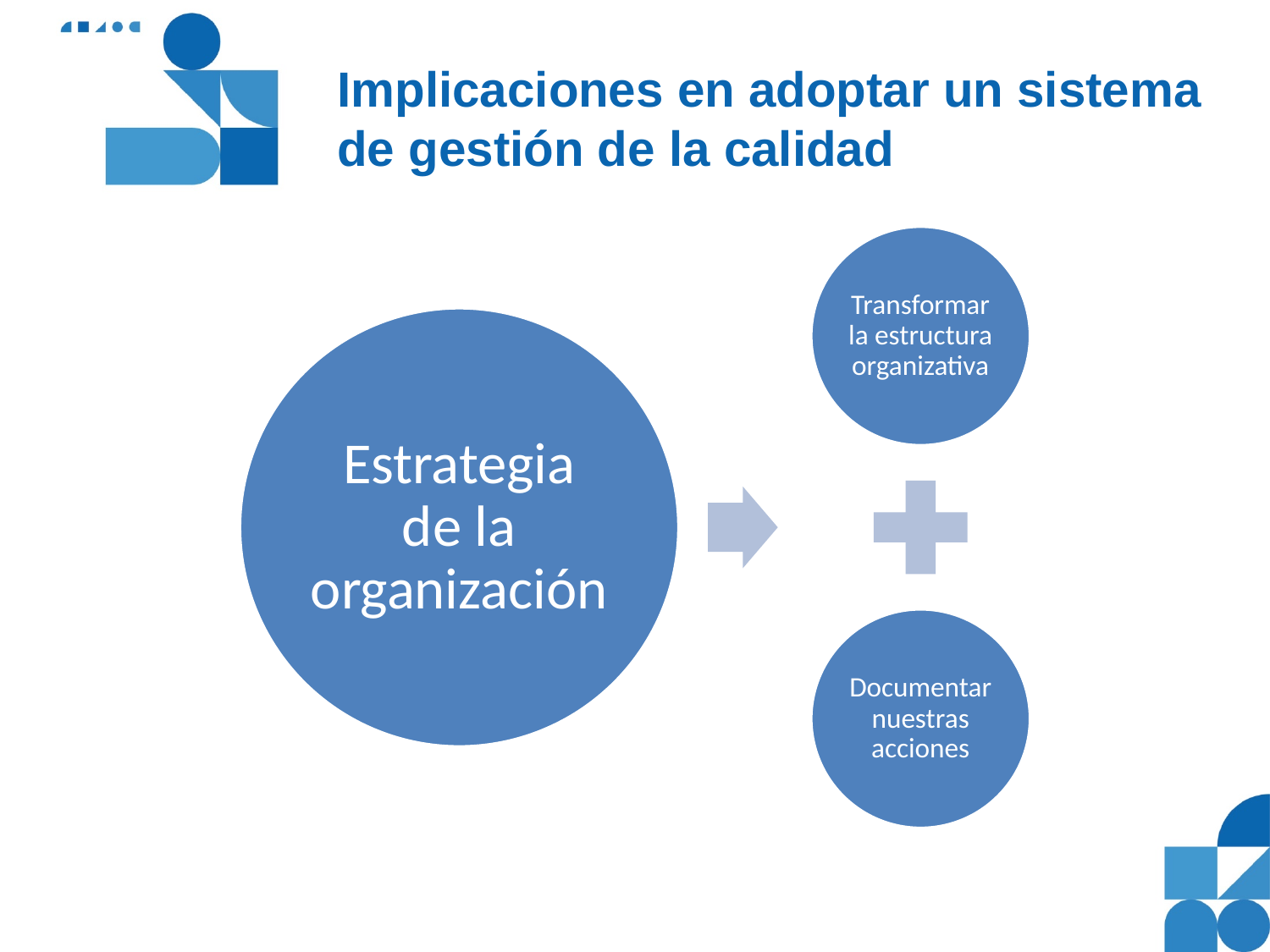

# Implicaciones en adoptar un sistema de gestión de la calidad
Transformar la estructura organizativa

Documentar nuestras acciones

Estrategia de la organización